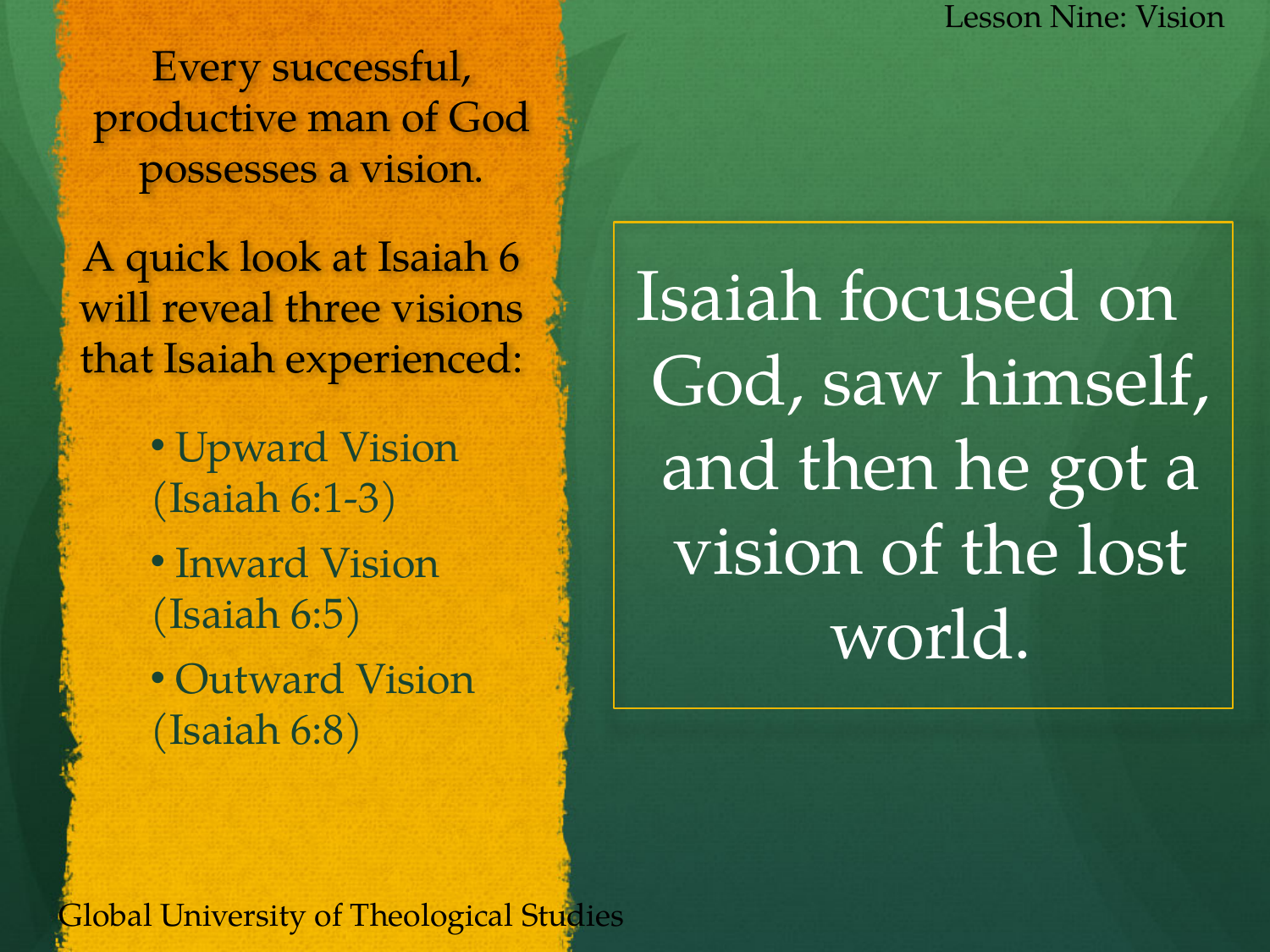

Lesson Nine: Vision

Every successful, productive man of God possesses a vision.
A quick look at Isaiah 6 will reveal three visions that Isaiah experienced:

Isaiah focused on God, saw himself, and then he got a vision of the lost world.
 Upward Vision (Isaiah 6:1-3)
 Inward Vision (Isaiah 6:5)
 Outward Vision (Isaiah 6:8)
Global University of Theological Studies